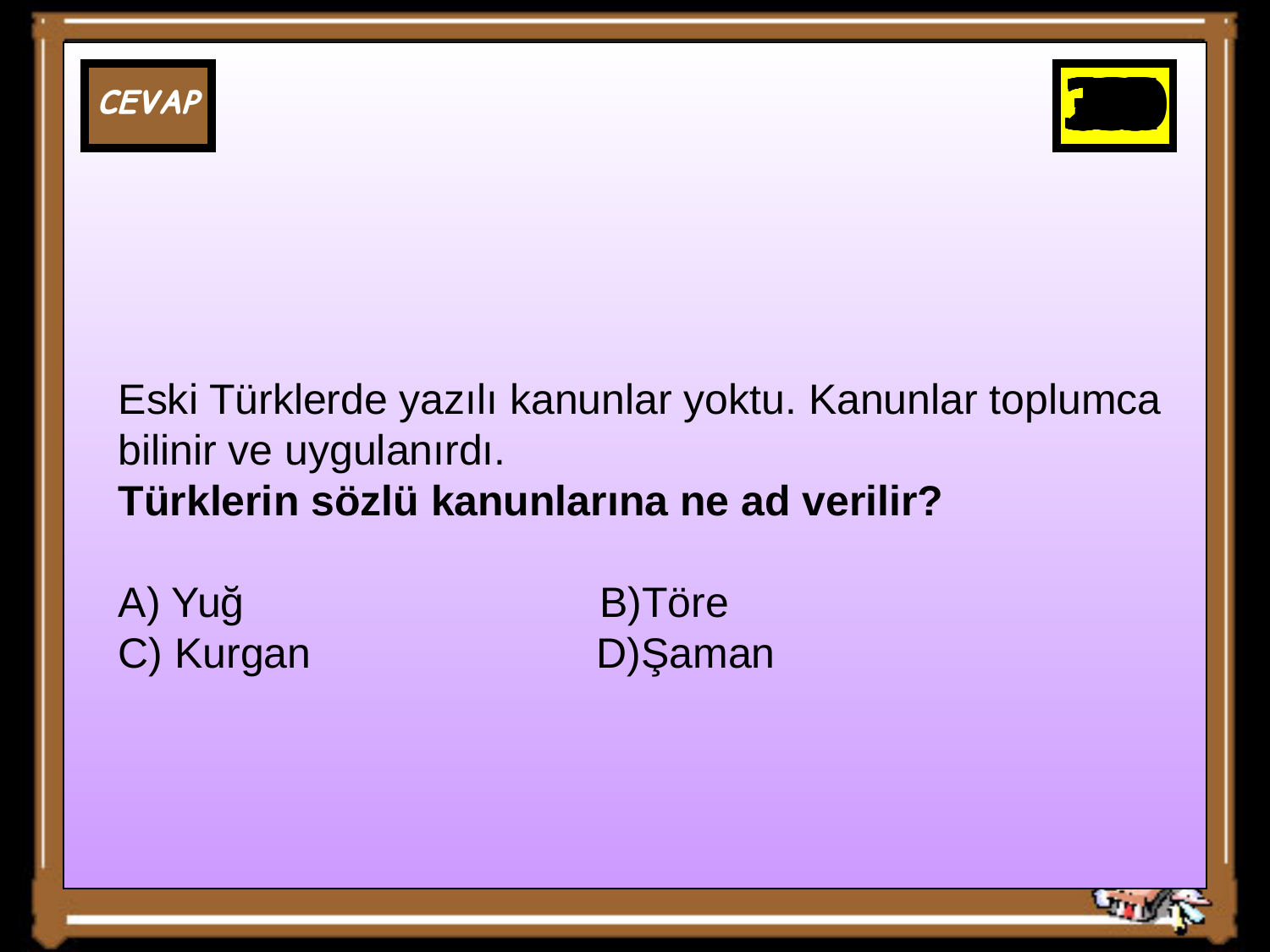

34
35
36
38
25
31
32
33
37
39
0
30
29
28
27
26
24
23
22
21
20
19
18
17
16
15
14
13
12
11
10
9
8
7
6
5
4
3
2
1
40

CEVAP
Eski Türklerde yazılı kanunlar yoktu. Kanunlar toplumca bilinir ve uygulanırdı.
Türklerin sözlü kanunlarına ne ad verilir?

A) Yuğ	                              B)Töre
C) Kurgan	                   D)Şaman